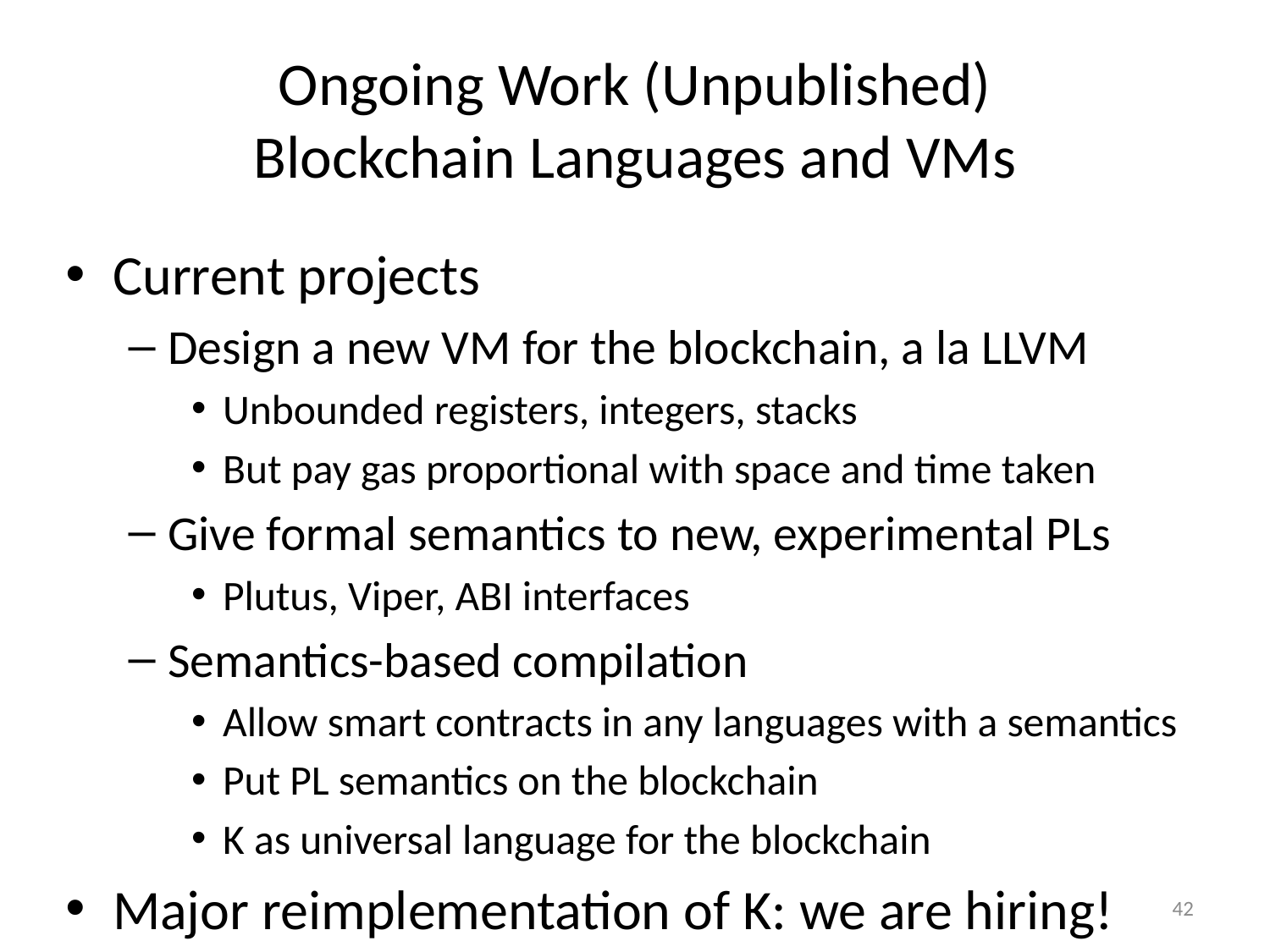

# Ongoing Work (Unpublished) Blockchain Languages and VMs
Current projects
Design a new VM for the blockchain, a la LLVM
Unbounded registers, integers, stacks
But pay gas proportional with space and time taken
Give formal semantics to new, experimental PLs
Plutus, Viper, ABI interfaces
Semantics-based compilation
Allow smart contracts in any languages with a semantics
Put PL semantics on the blockchain
K as universal language for the blockchain
Major reimplementation of K: we are hiring!
42